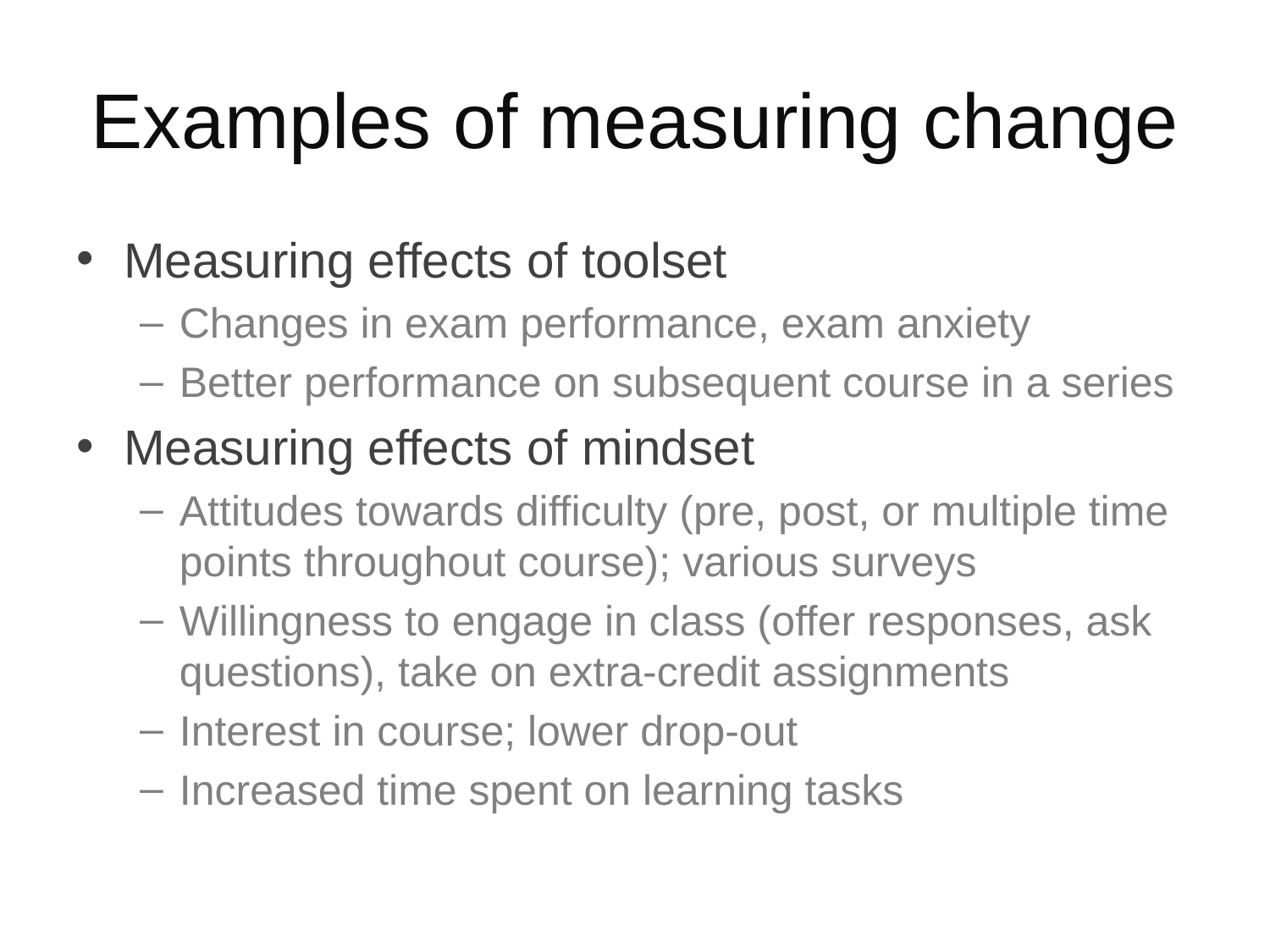

# Examples of measuring change
Measuring effects of toolset
Changes in exam performance, exam anxiety
Better performance on subsequent course in a series
Measuring effects of mindset
Attitudes towards difficulty (pre, post, or multiple time points throughout course); various surveys
Willingness to engage in class (offer responses, ask questions), take on extra-credit assignments
Interest in course; lower drop-out
Increased time spent on learning tasks